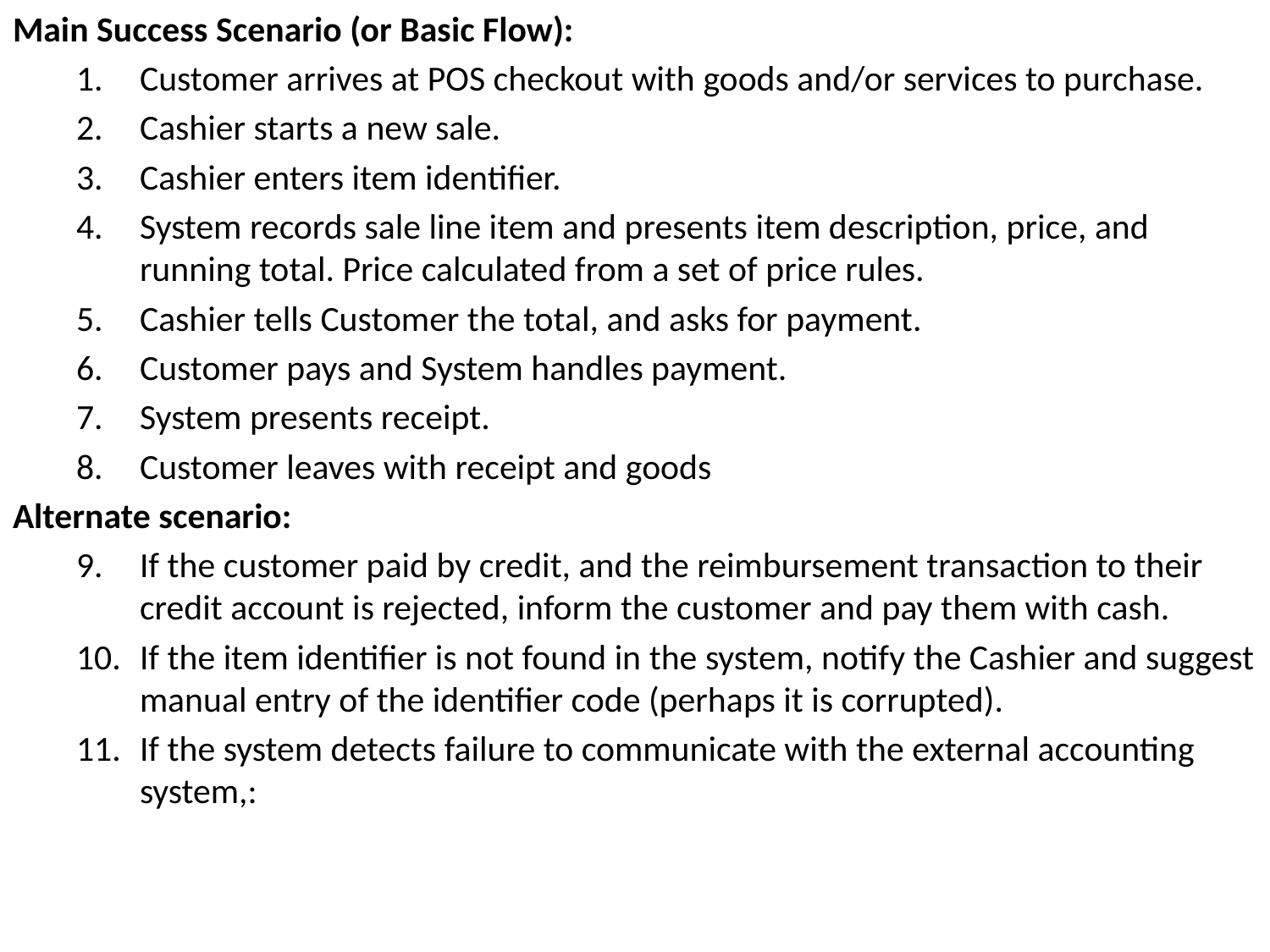

Main Success Scenario (or Basic Flow):
Customer arrives at POS checkout with goods and/or services to purchase.
Cashier starts a new sale.
Cashier enters item identifier.
System records sale line item and presents item description, price, and running total. Price calculated from a set of price rules.
Cashier tells Customer the total, and asks for payment.
Customer pays and System handles payment.
System presents receipt.
Customer leaves with receipt and goods
Alternate scenario:
If the customer paid by credit, and the reimbursement transaction to their credit account is rejected, inform the customer and pay them with cash.
If the item identifier is not found in the system, notify the Cashier and suggest manual entry of the identifier code (perhaps it is corrupted).
If the system detects failure to communicate with the external accounting system,: